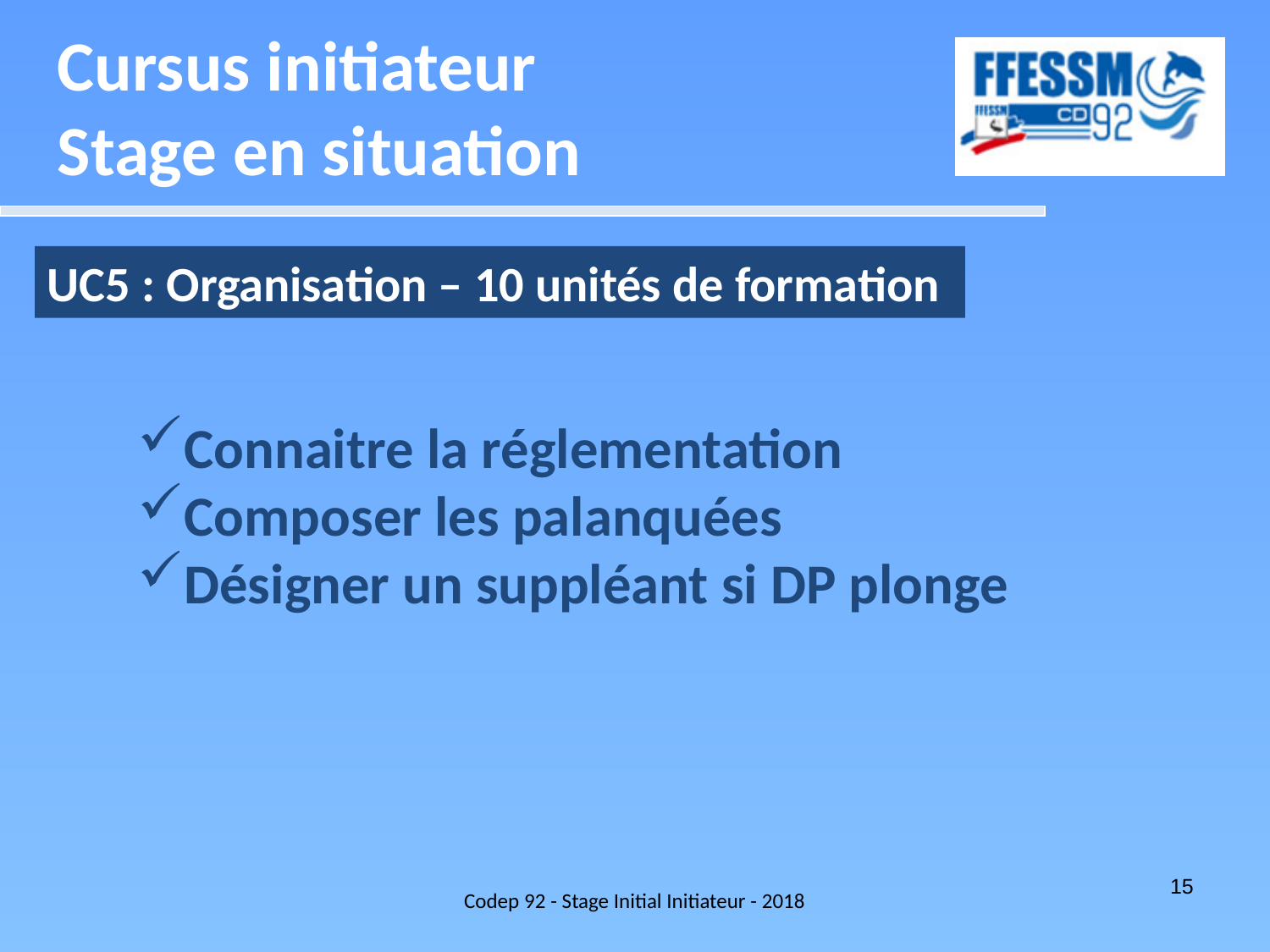

Cursus initiateur
Stage en situation
UC5 : Organisation – 10 unités de formation
Connaitre la réglementation
Composer les palanquées
Désigner un suppléant si DP plonge

Codep 92 - Stage Initial Initiateur - 2018
15